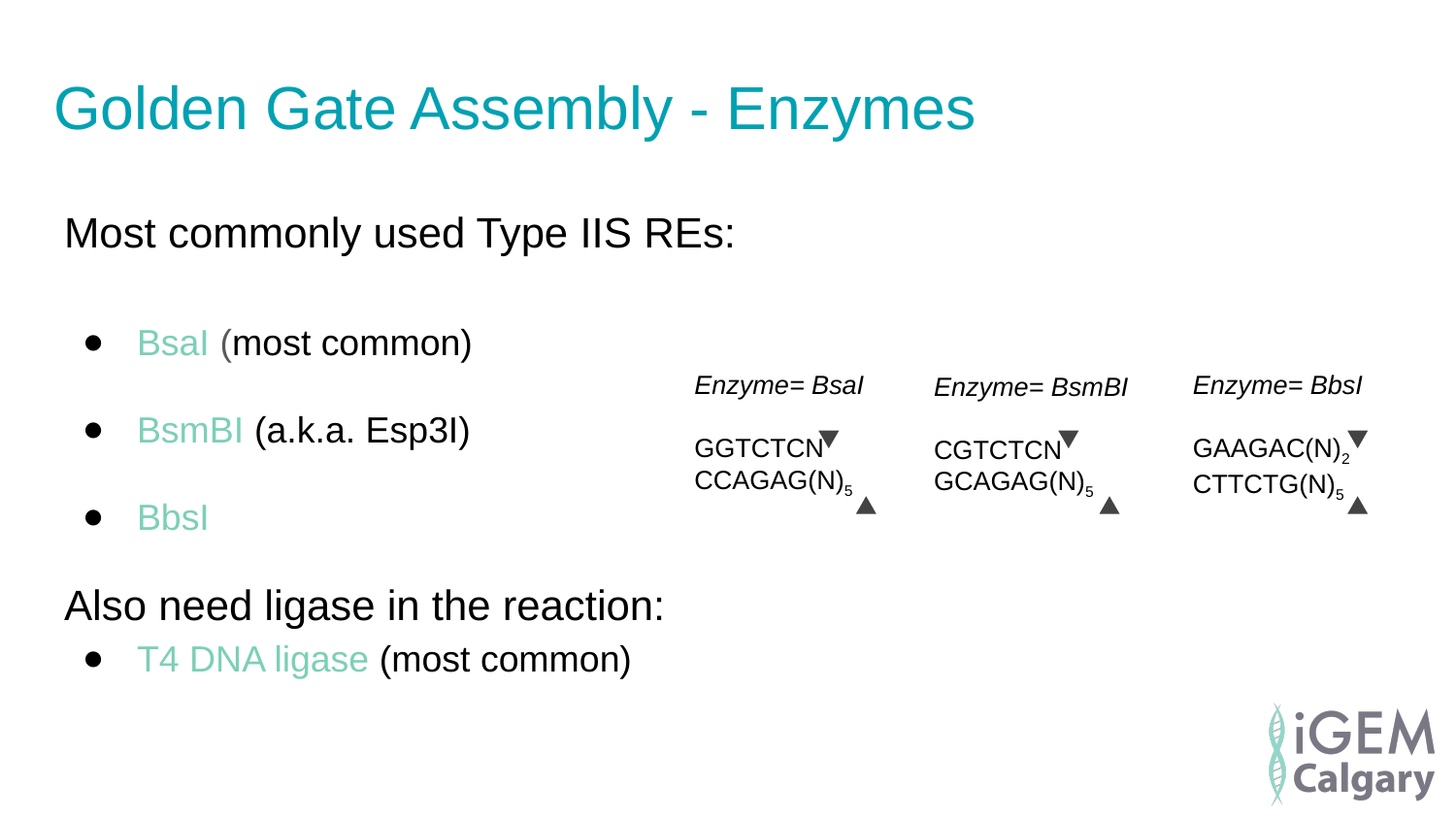

Golden Gate Assembly - Enzymes
Most commonly used Type IIS REs:
BsaI (most common)
BsmBI (a.k.a. Esp3I)
BbsI
Also need ligase in the reaction:
T4 DNA ligase (most common)
Enzyme= BsaI

GGTCTCN
CCAGAG(N)5
Enzyme= BbsI

GAAGAC(N)2
CTTCTG(N)5
Enzyme= BsmBI

CGTCTCN
GCAGAG(N)5